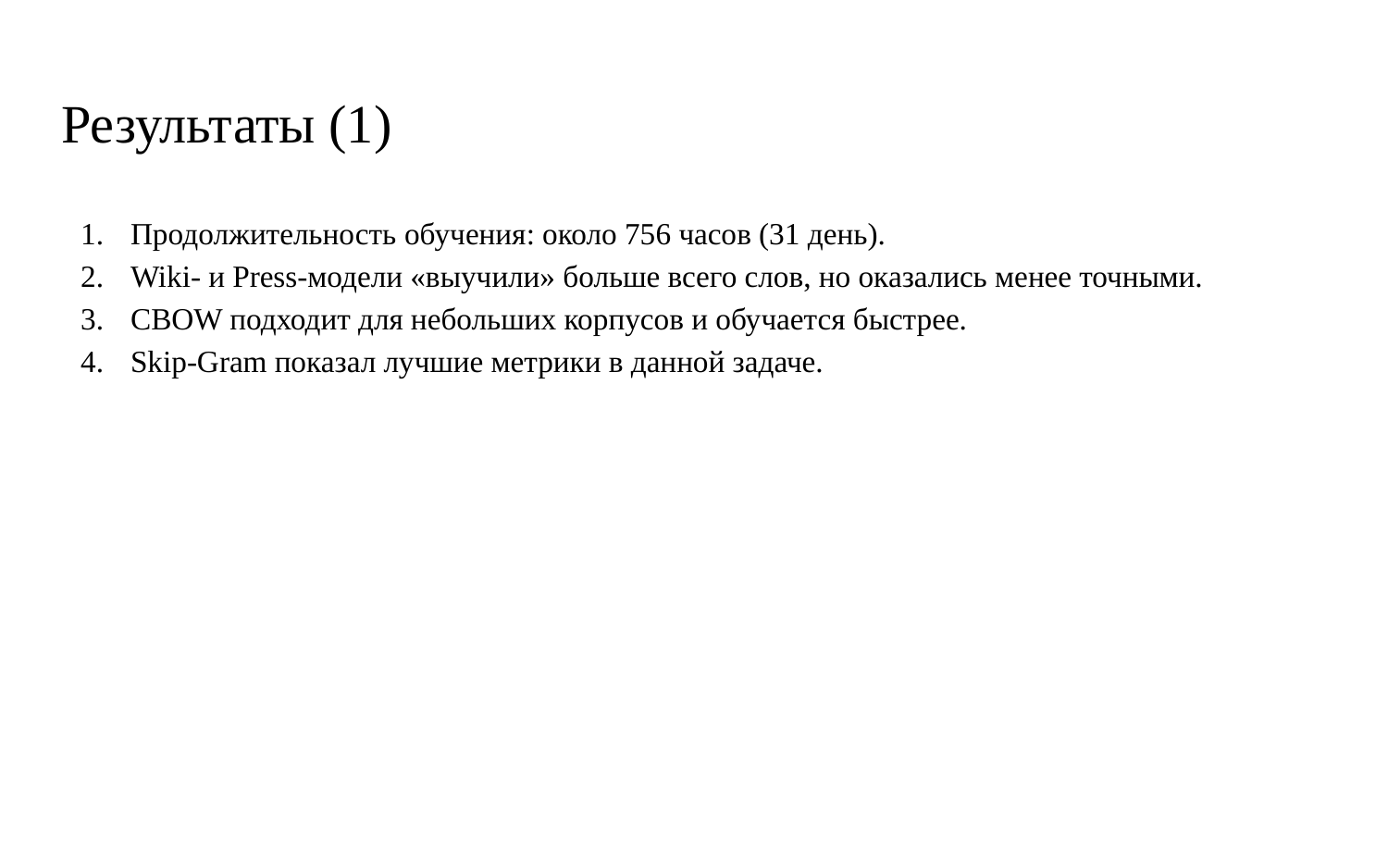

# Результаты (1)
Продолжительность обучения: около 756 часов (31 день).
Wiki- и Press-модели «выучили» больше всего слов, но оказались менее точными.
CBOW подходит для небольших корпусов и обучается быстрее.
Skip-Gram показал лучшие метрики в данной задаче.